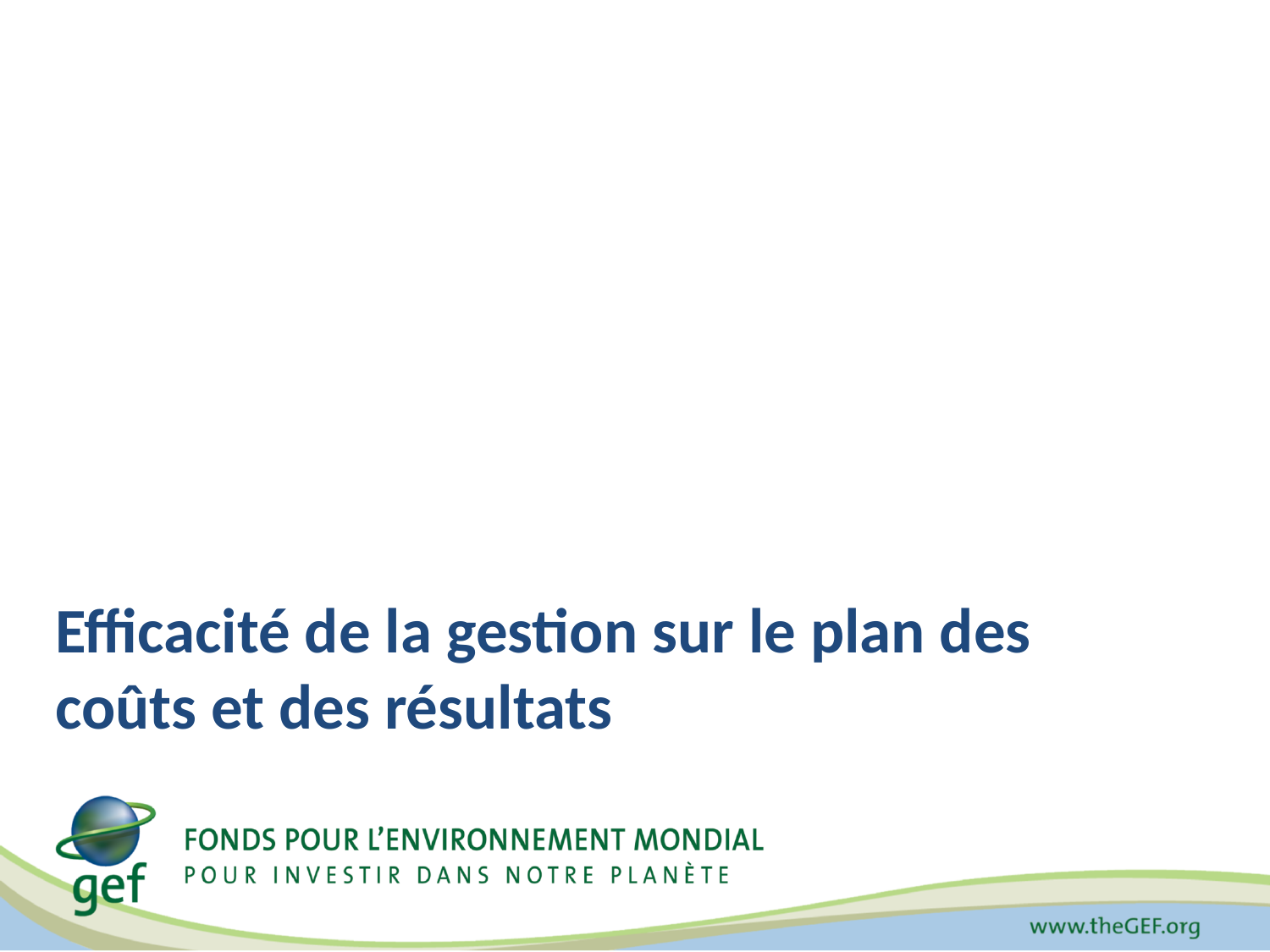

# Efficacité de la gestion sur le plan des coûts et des résultats